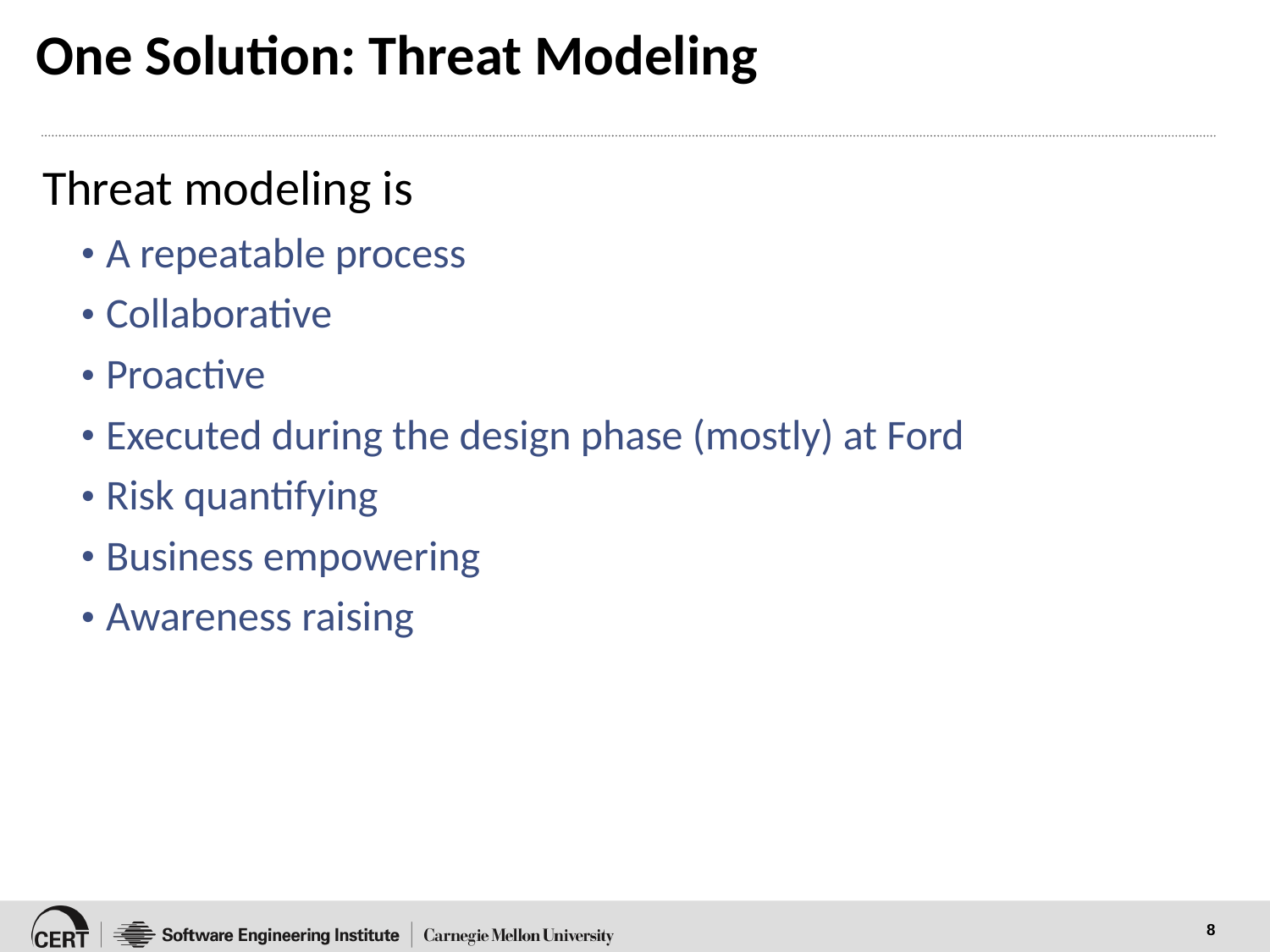

# One Solution: Threat Modeling
Threat modeling is
A repeatable process
Collaborative
Proactive
Executed during the design phase (mostly) at Ford
Risk quantifying
Business empowering
Awareness raising